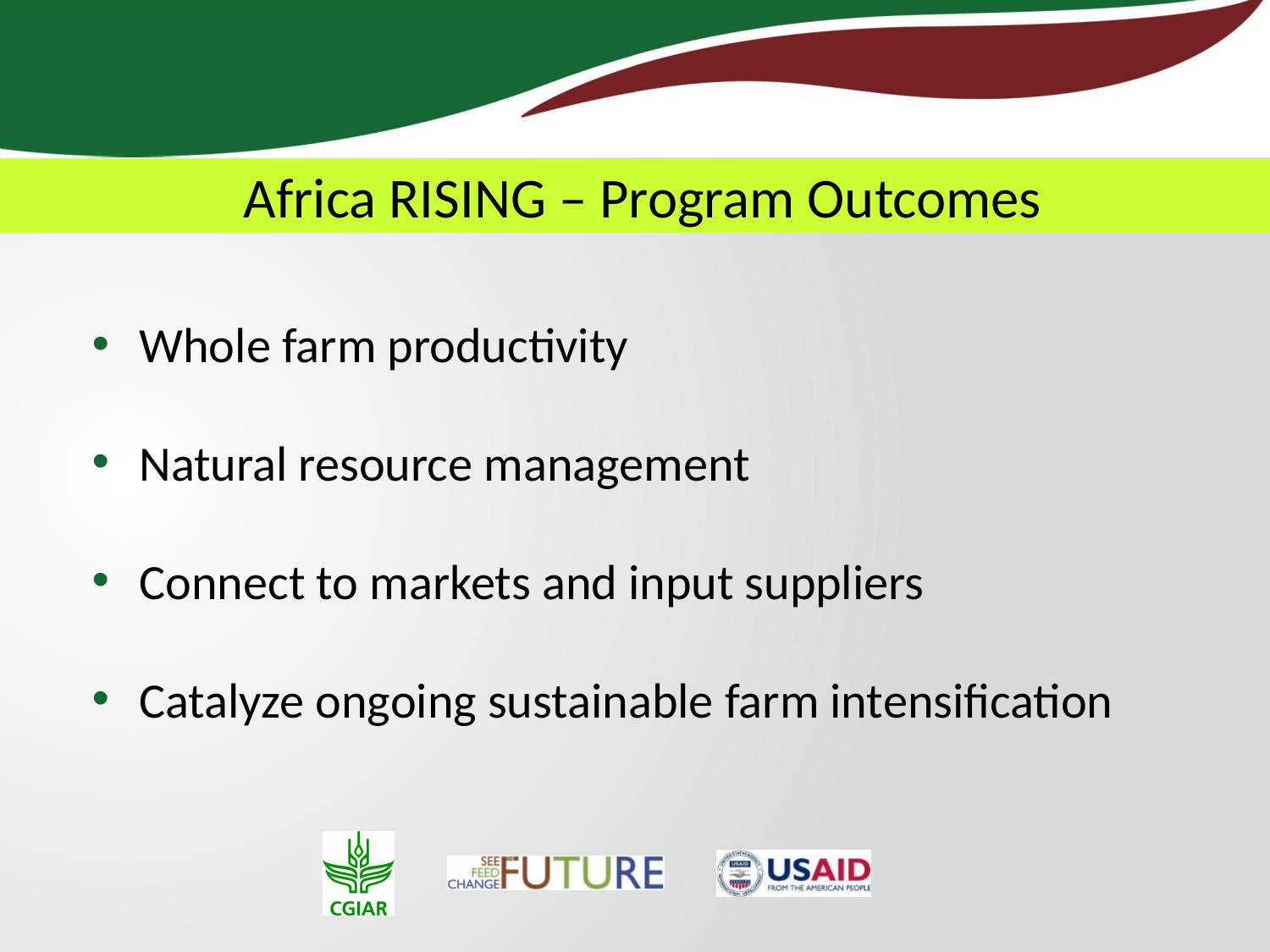

Africa RISING – Program Outcomes
Whole farm productivity

Natural resource management

Connect to markets and input suppliers

Catalyze ongoing sustainable farm intensification